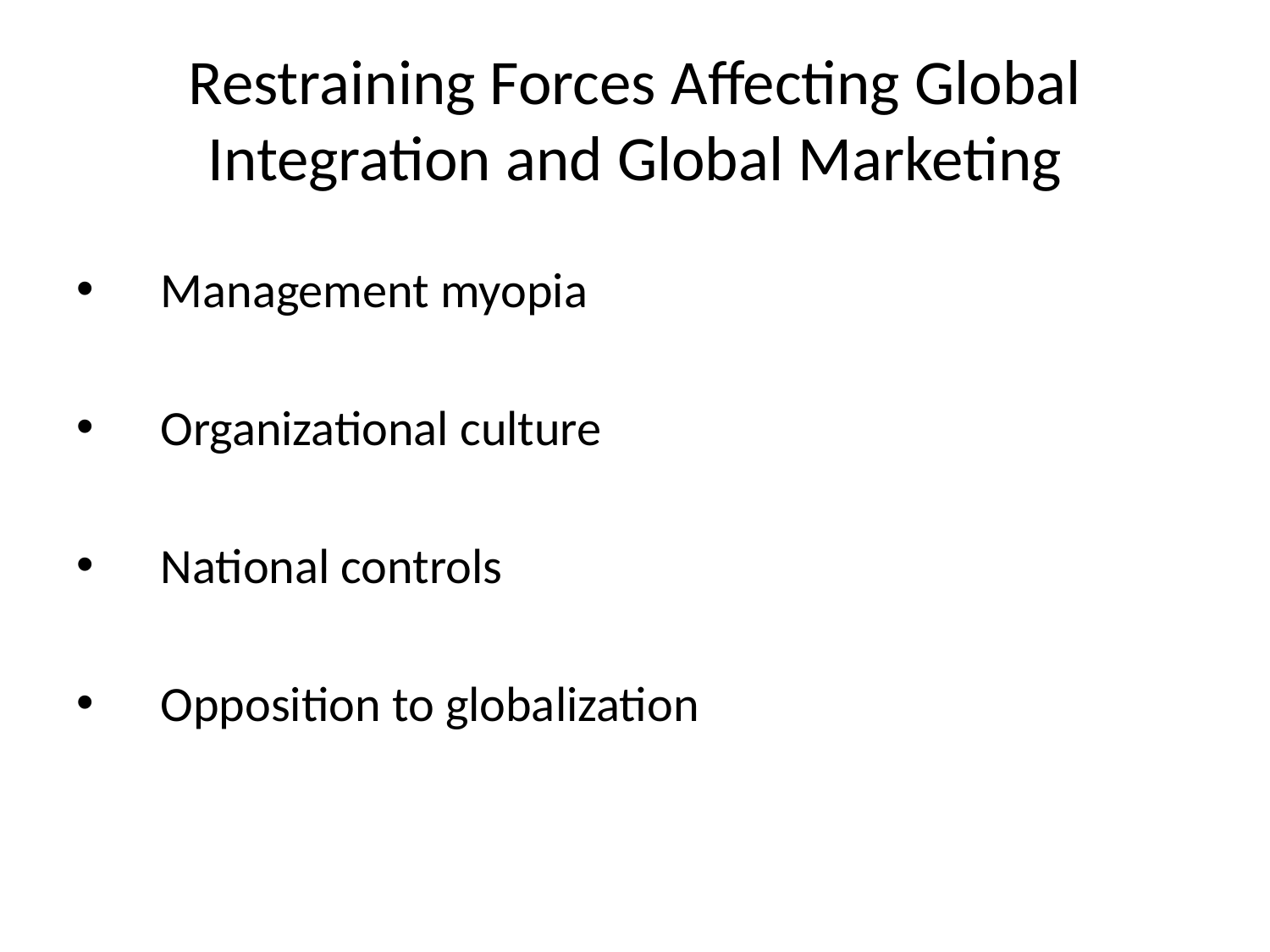

# Restraining Forces Affecting Global Integration and Global Marketing
Management myopia

Organizational culture

National controls

Opposition to globalization